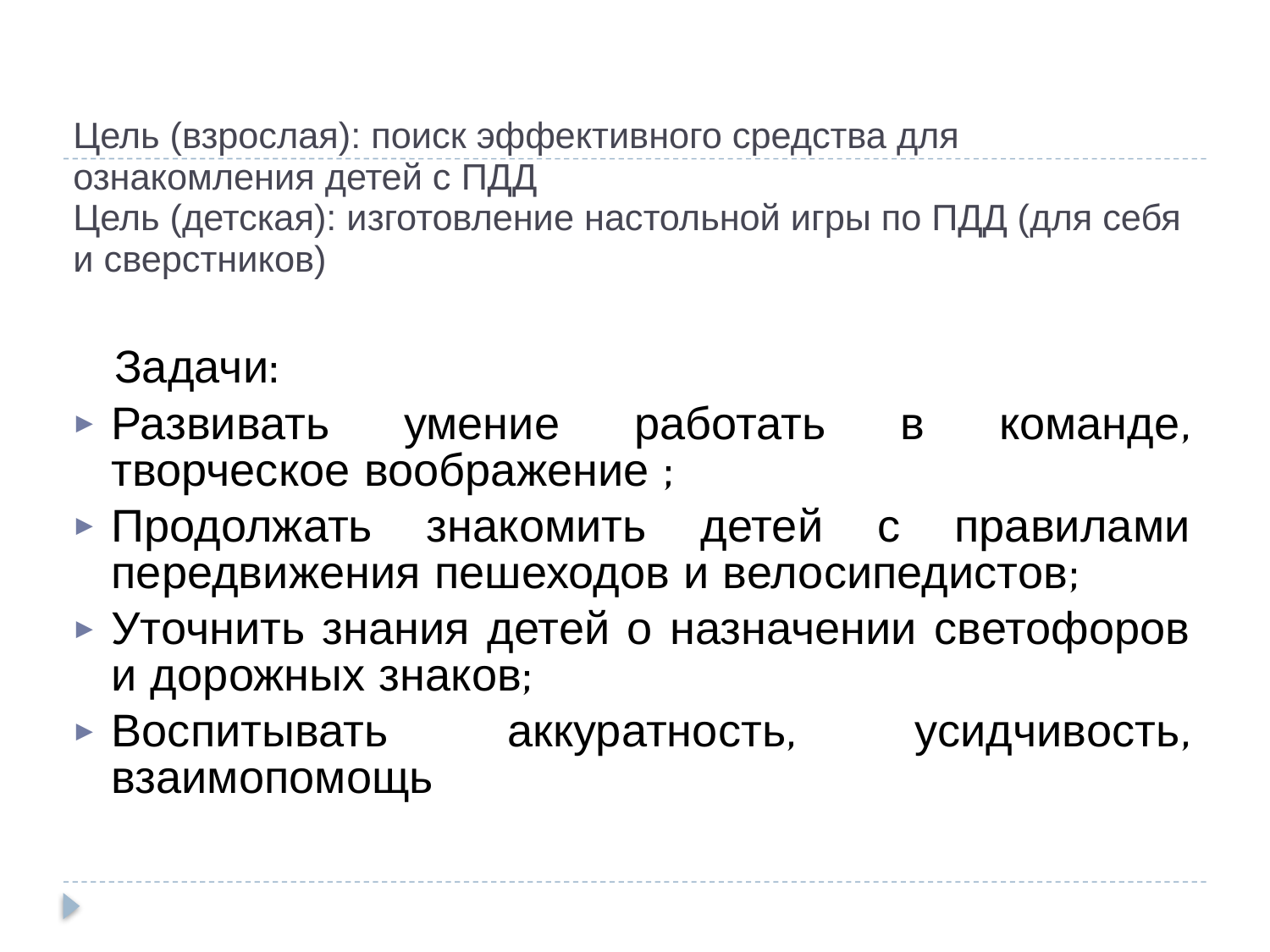

# Цель (взрослая): поиск эффективного средства для ознакомления детей с ПДД Цель (детская): изготовление настольной игры по ПДД (для себя и сверстников)

   Задачи:
Развивать умение работать в команде, творческое воображение ;
Продолжать знакомить детей с правилами передвижения пешеходов и велосипедистов;
Уточнить знания детей о назначении светофоров и дорожных знаков;
Воспитывать аккуратность, усидчивость, взаимопомощь